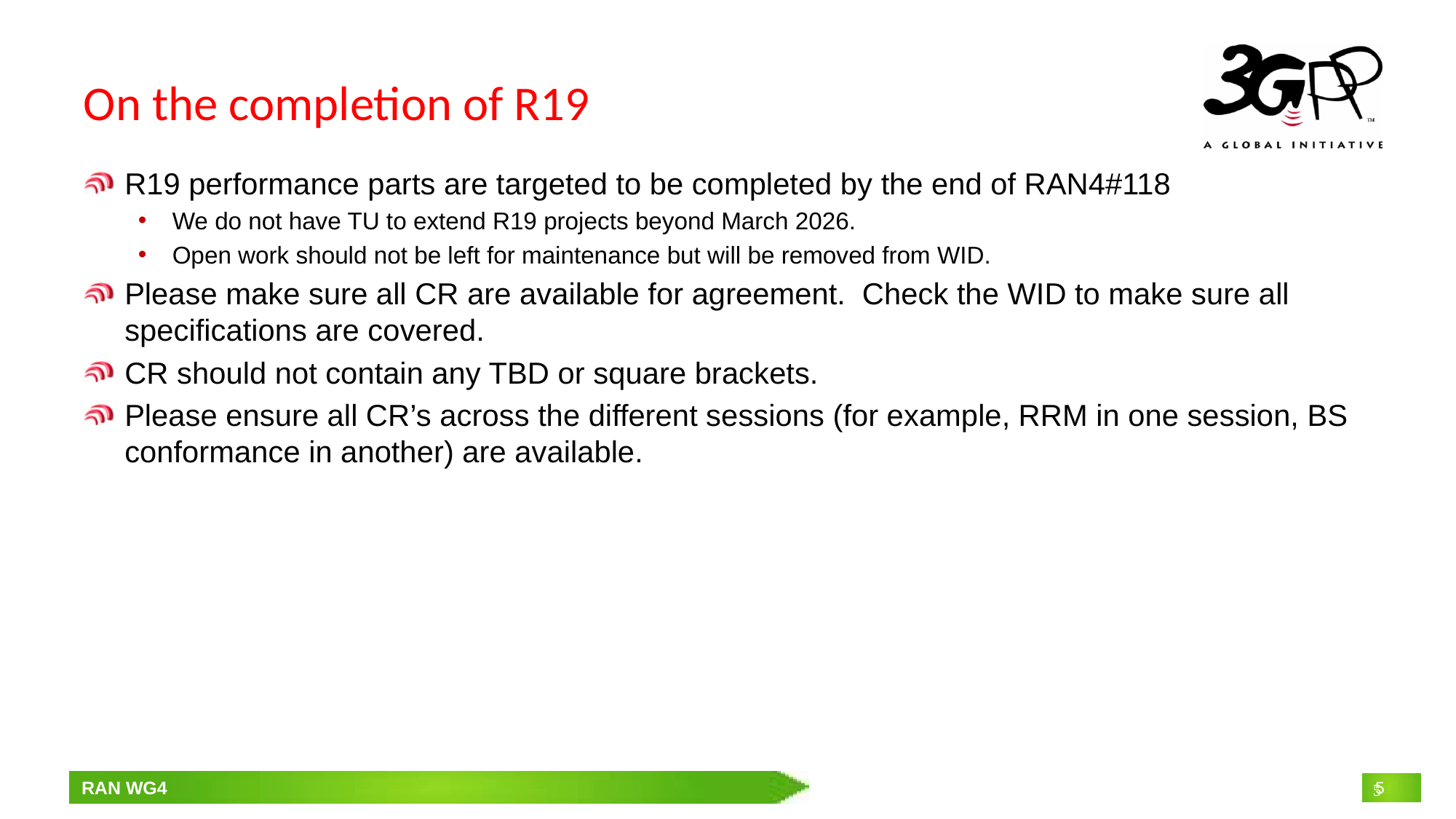

# On the completion of R19
R19 performance parts are targeted to be completed by the end of RAN4#118
We do not have TU to extend R19 projects beyond March 2026.
Open work should not be left for maintenance but will be removed from WID.
Please make sure all CR are available for agreement.  Check the WID to make sure all specifications are covered.
CR should not contain any TBD or square brackets.
Please ensure all CR’s across the different sessions (for example, RRM in one session, BS conformance in another) are available.

5